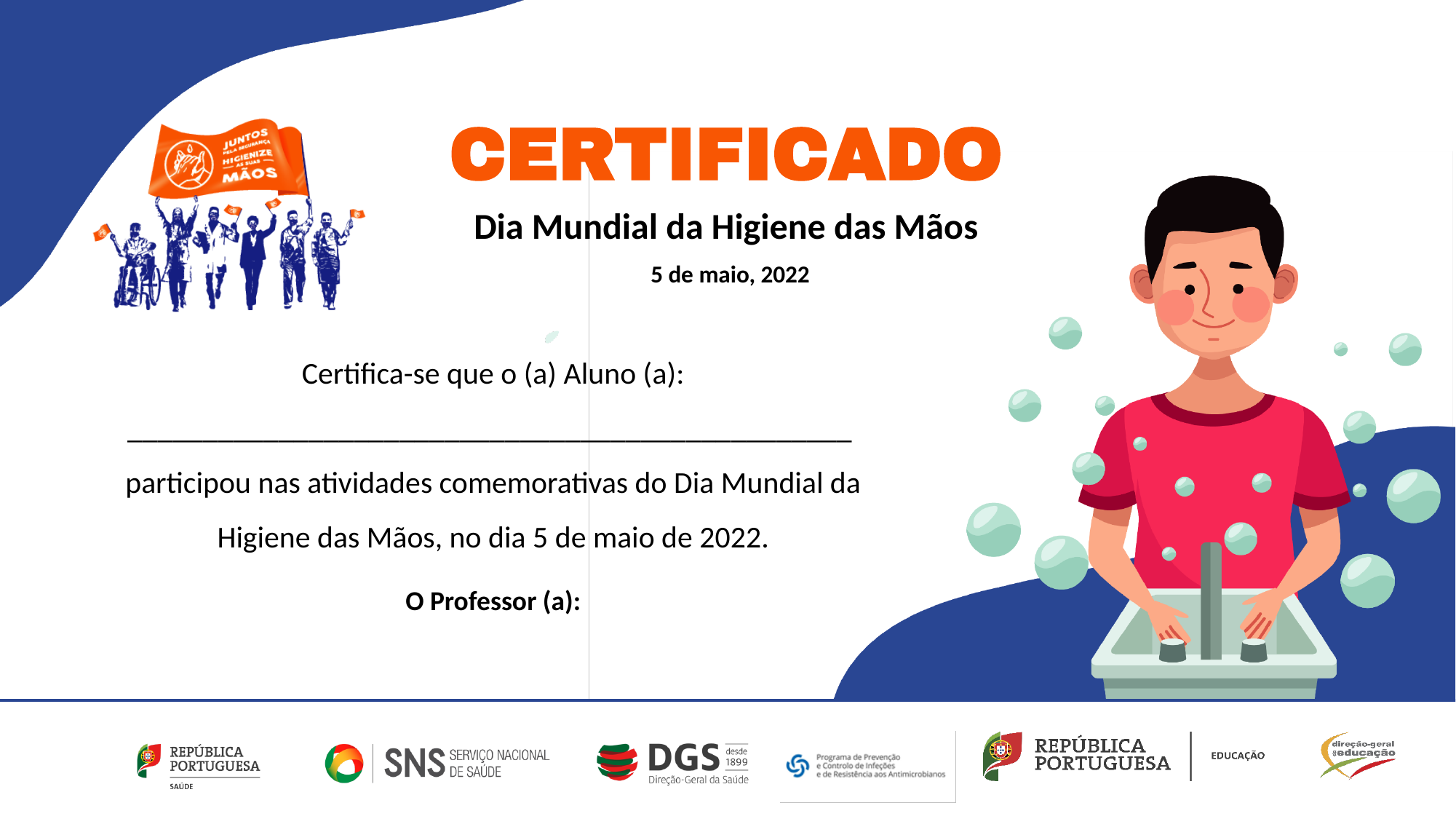

Certifica-se que o (a) Aluno (a): ________________________________________________  participou nas atividades comemorativas do Dia Mundial da Higiene das Mãos, no dia 5 de maio de 2022.
O Professor (a):